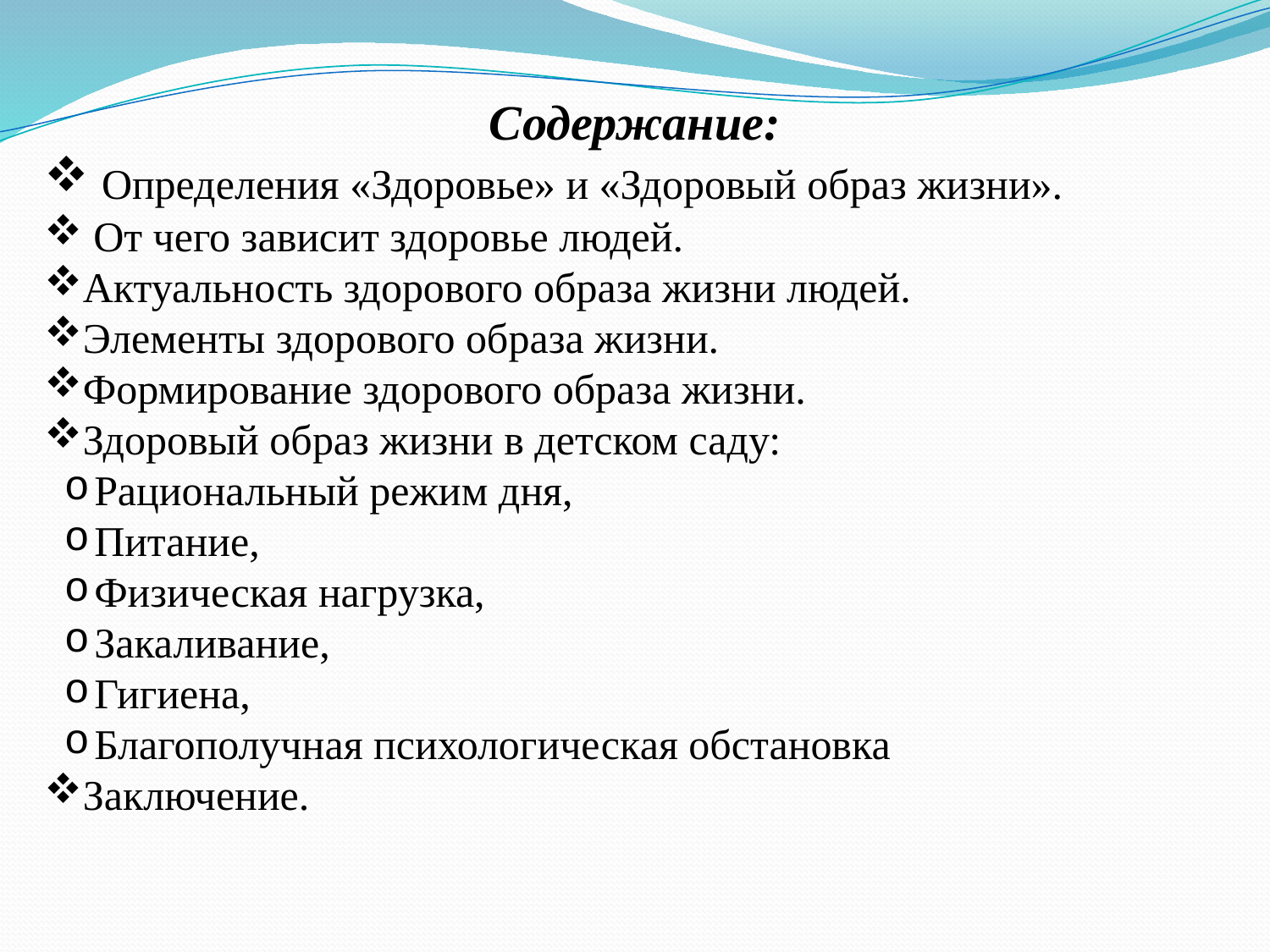

Содержание:
 Определения «Здоровье» и «Здоровый образ жизни».
 От чего зависит здоровье людей.
Актуальность здорового образа жизни людей.
Элементы здорового образа жизни.
Формирование здорового образа жизни.
Здоровый образ жизни в детском саду:
Рациональный режим дня,
Питание,
Физическая нагрузка,
Закаливание,
Гигиена,
Благополучная психологическая обстановка
Заключение.